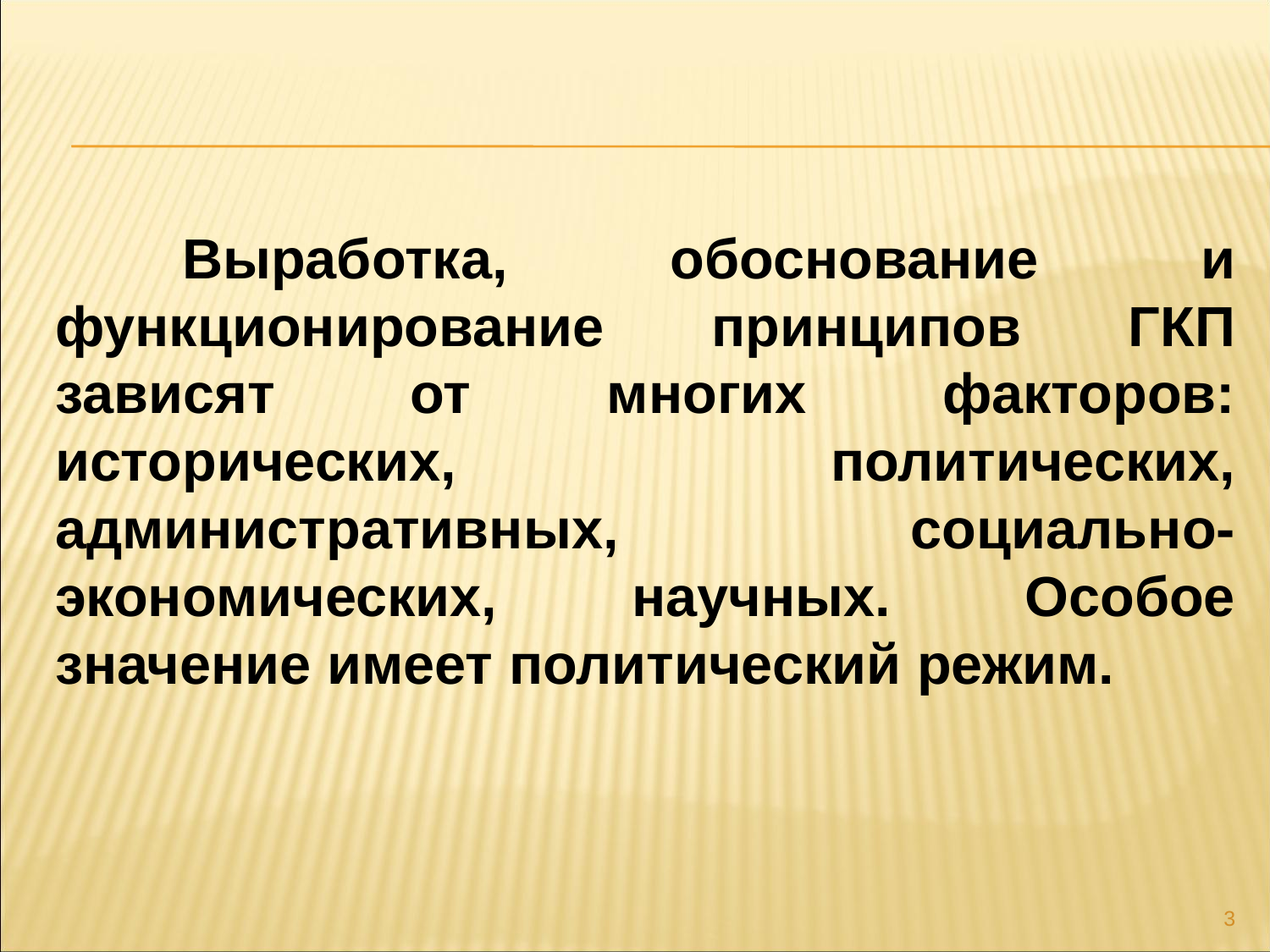

Выработка, обоснование и функционирование принципов ГКП зависят от многих факторов: исторических, политических, административных, социально-экономических, научных. Особое значение имеет политический режим.
3